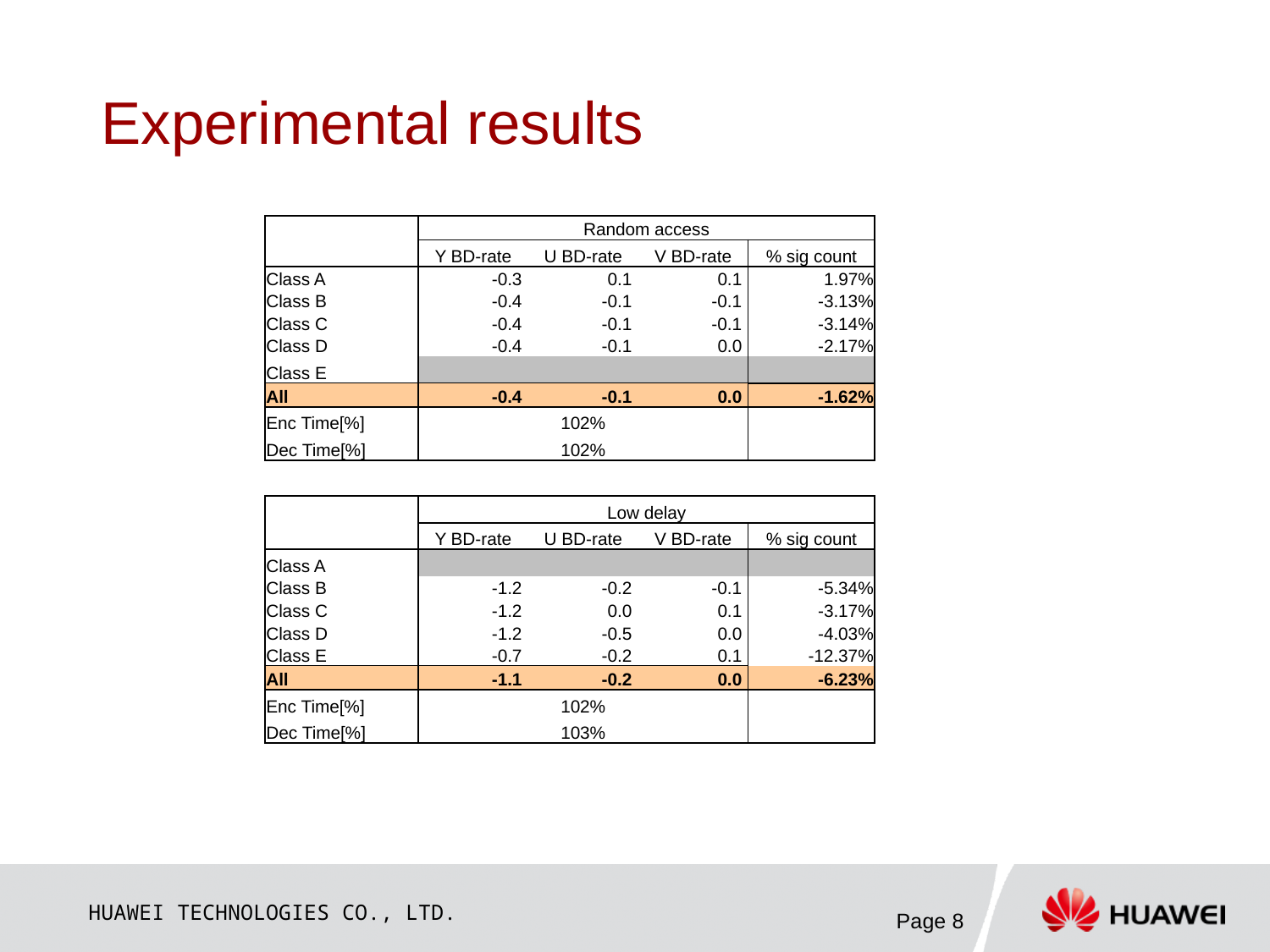

# Experimental results
|  | Random access |  |  |  |
| --- | --- | --- | --- | --- |
|  | Y BD-rate | U BD-rate | V BD-rate | % sig count |
| Class A | -0.3 | 0.1 | 0.1 | 1.97% |
| Class B | -0.4 | -0.1 | -0.1 | -3.13% |
| Class C | -0.4 | -0.1 | -0.1 | -3.14% |
| Class D | -0.4 | -0.1 | 0.0 | -2.17% |
| Class E |  |  |  |  |
| All | -0.4 | -0.1 | 0.0 | -1.62% |
| Enc Time[%] | 102% |  |  |  |
| Dec Time[%] | 102% |  |  |  |
|  | Low delay |  |  |  |
| --- | --- | --- | --- | --- |
|  | Y BD-rate | U BD-rate | V BD-rate | % sig count |
| Class A |  |  |  |  |
| Class B | -1.2 | -0.2 | -0.1 | -5.34% |
| Class C | -1.2 | 0.0 | 0.1 | -3.17% |
| Class D | -1.2 | -0.5 | 0.0 | -4.03% |
| Class E | -0.7 | -0.2 | 0.1 | -12.37% |
| All | -1.1 | -0.2 | 0.0 | -6.23% |
| Enc Time[%] | 102% |  |  |  |
| Dec Time[%] | 103% |  |  |  |